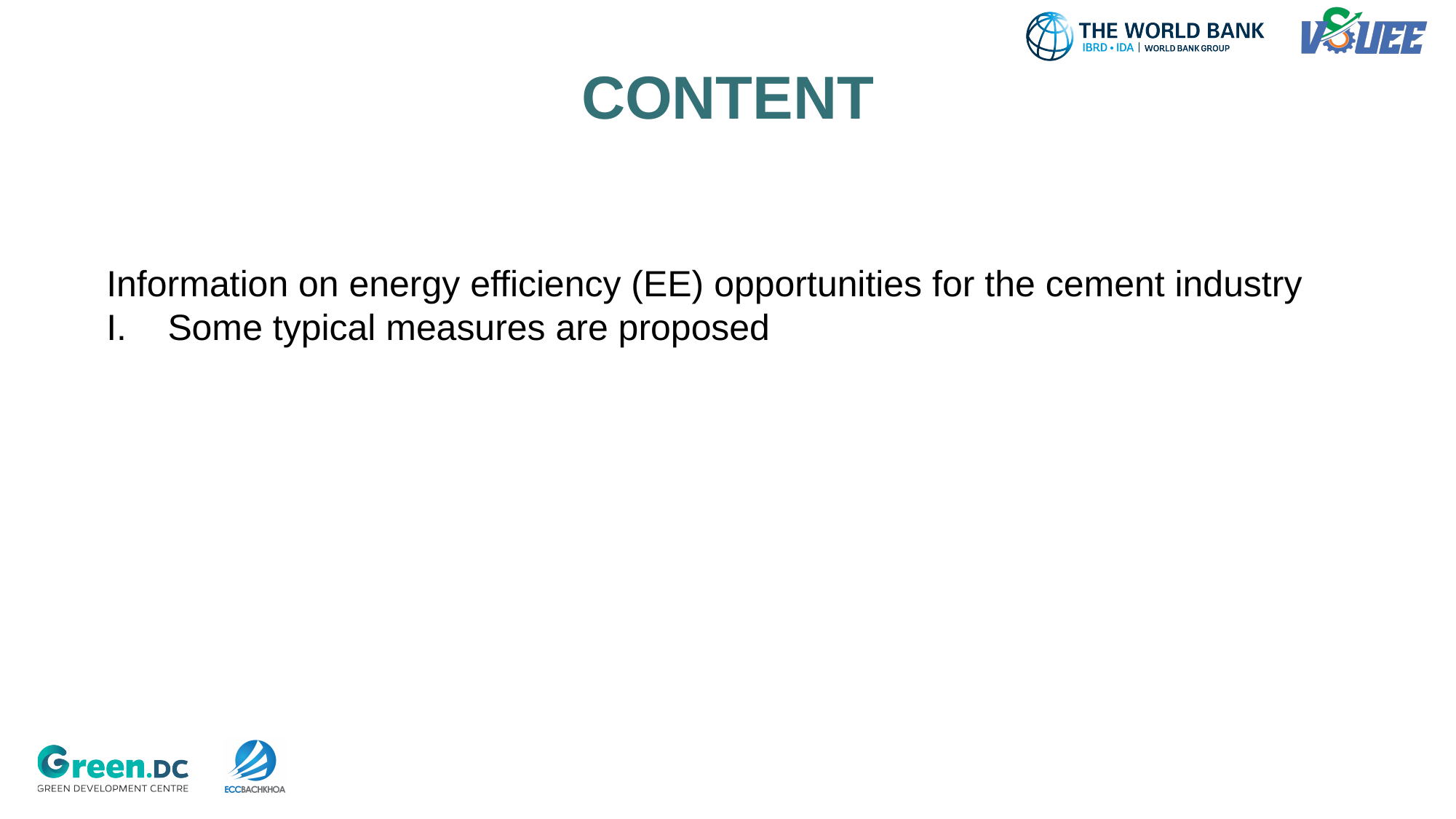

# CONTENT
Information on energy efficiency (EE) opportunities for the cement industry
Some typical measures are proposed